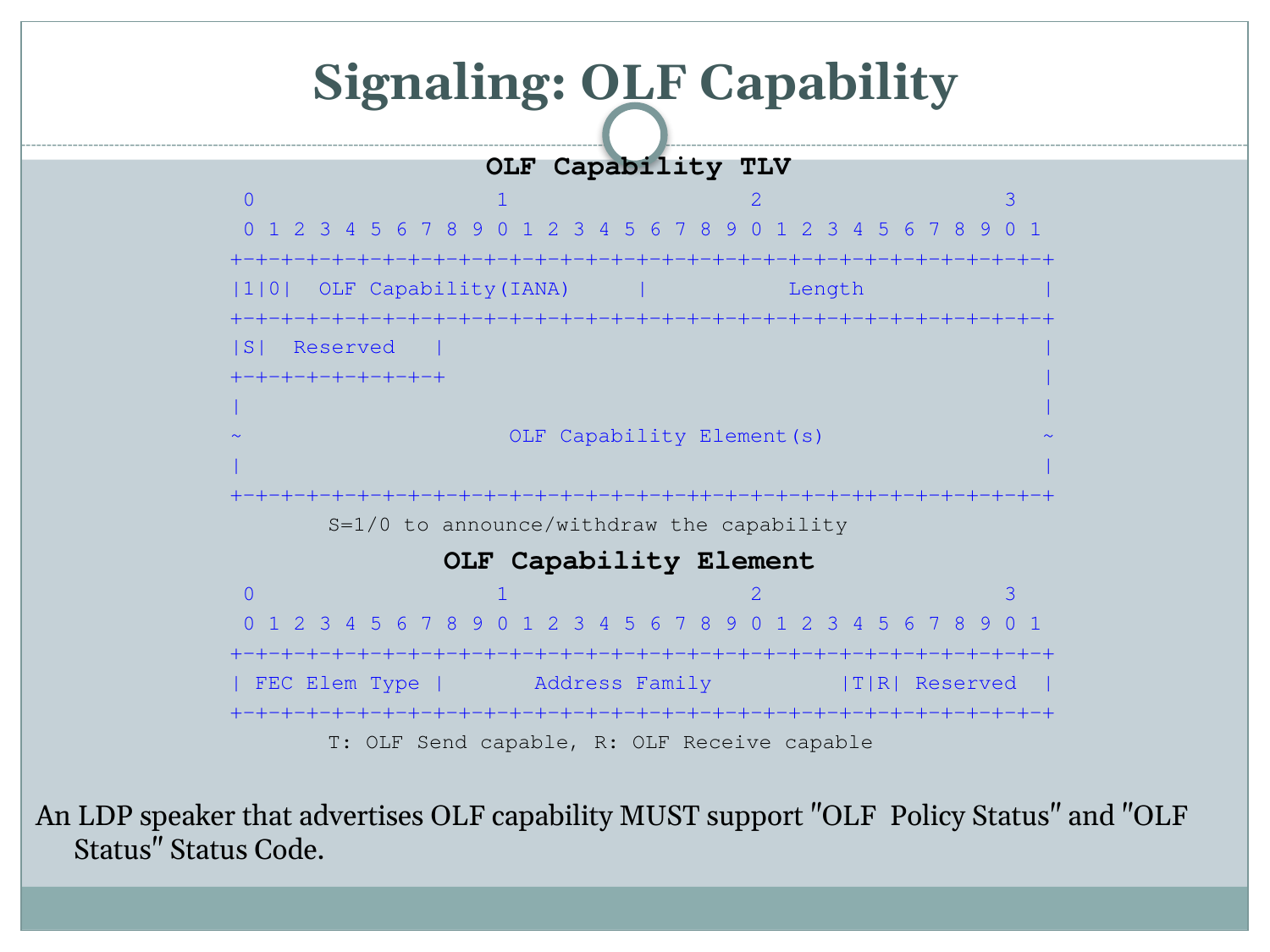

# Signaling: OLF Capability
 OLF Capability TLV
0                   1                   2                   3
  0 1 2 3 4 5 6 7 8 9 0 1 2 3 4 5 6 7 8 9 0 1 2 3 4 5 6 7 8 9 0 1
  +-+-+-+-+-+-+-+-+-+-+-+-+-+-+-+-+-+-+-+-+-+-+-+-+-+-+-+-+-+-+-+-+
  |1|0|  OLF Capability(IANA)     |           Length              |
  +-+-+-+-+-+-+-+-+-+-+-+-+-+-+-+-+-+-+-+-+-+-+-+-+-+-+-+-+-+-+-+-+
  |S|  Reserved   |                                               |
  +-+-+-+-+-+-+-+-+                                               |
  |                                                               |
  ~                     OLF Capability Element(s)                 ~
  |                                                               |
  +-+-+-+-+-+-+-+-+-+-+-+-+-+-+-+-+-+-++-+-+-+-+-+-++-+-+-+-+-+-+-+
			S=1/0 to announce/withdraw the capability
OLF Capability Element
0                   1                   2                   3
  0 1 2 3 4 5 6 7 8 9 0 1 2 3 4 5 6 7 8 9 0 1 2 3 4 5 6 7 8 9 0 1
  +-+-+-+-+-+-+-+-+-+-+-+-+-+-+-+-+-+-+-+-+-+-+-+-+-+-+-+-+-+-+-+-+
  | FEC Elem Type |       Address Family          |T|R| Reserved  |
  +-+-+-+-+-+-+-+-+-+-+-+-+-+-+-+-+-+-+-+-+-+-+-+-+-+-+-+-+-+-+-+-+
			T: OLF Send capable, R: OLF Receive capable

An LDP speaker that advertises OLF capability MUST support "OLF  Policy Status" and "OLF Status" Status Code.